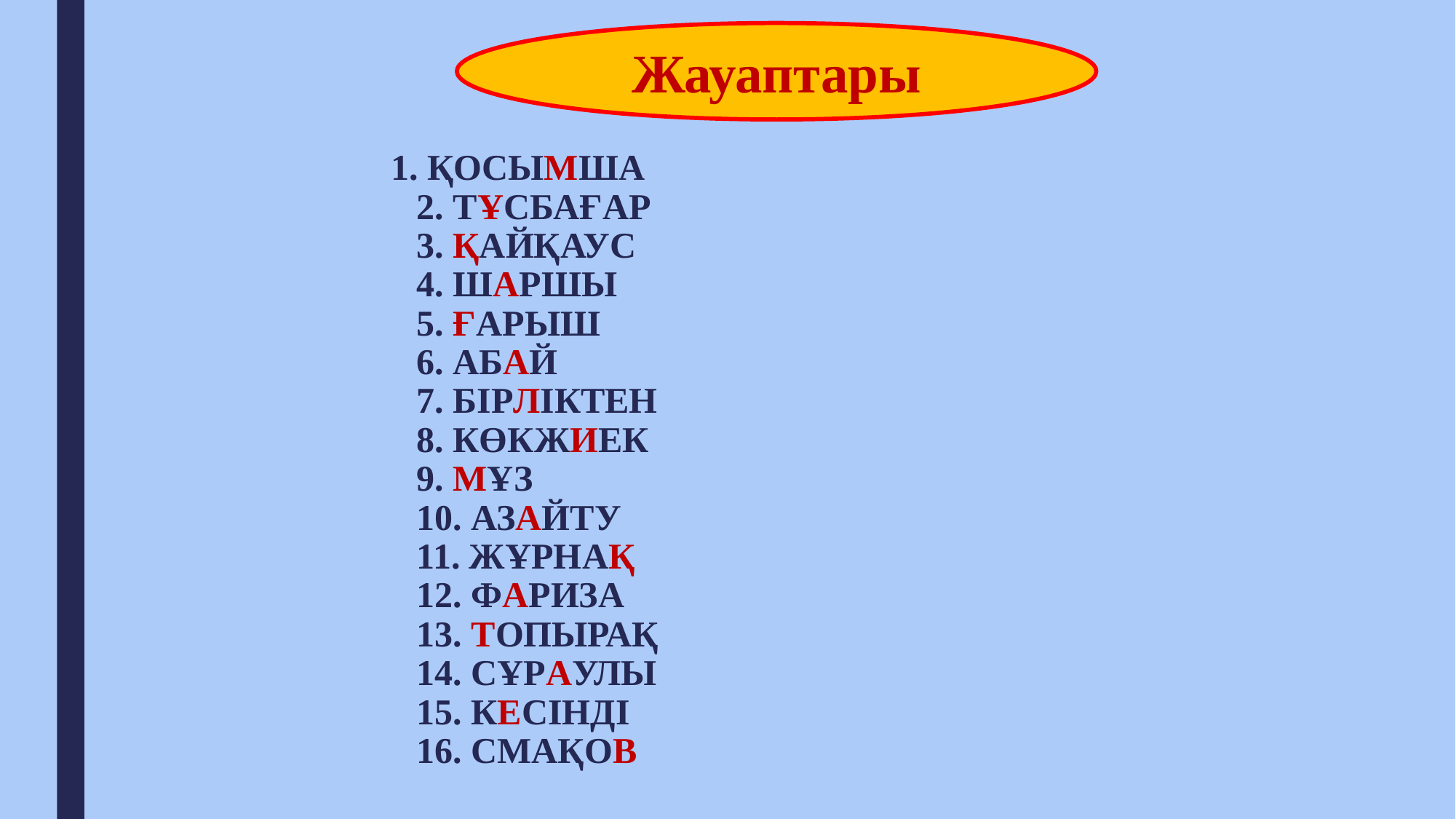

Жауаптары
# ҚОСЫМША 2. ТҰСБАҒАР 3. ҚАЙҚАУС 4. ШАРШЫ 5. ҒАРЫШ 6. АБАЙ 7. БІРЛІКТЕН 8. КӨКЖИЕК 9. МҰЗ 10. АЗАЙТУ 11. ЖҰРНАҚ 12. ФАРИЗА 13. ТОПЫРАҚ 14. СҰРАУЛЫ 15. КЕСІНДІ 16. СМАҚОВ